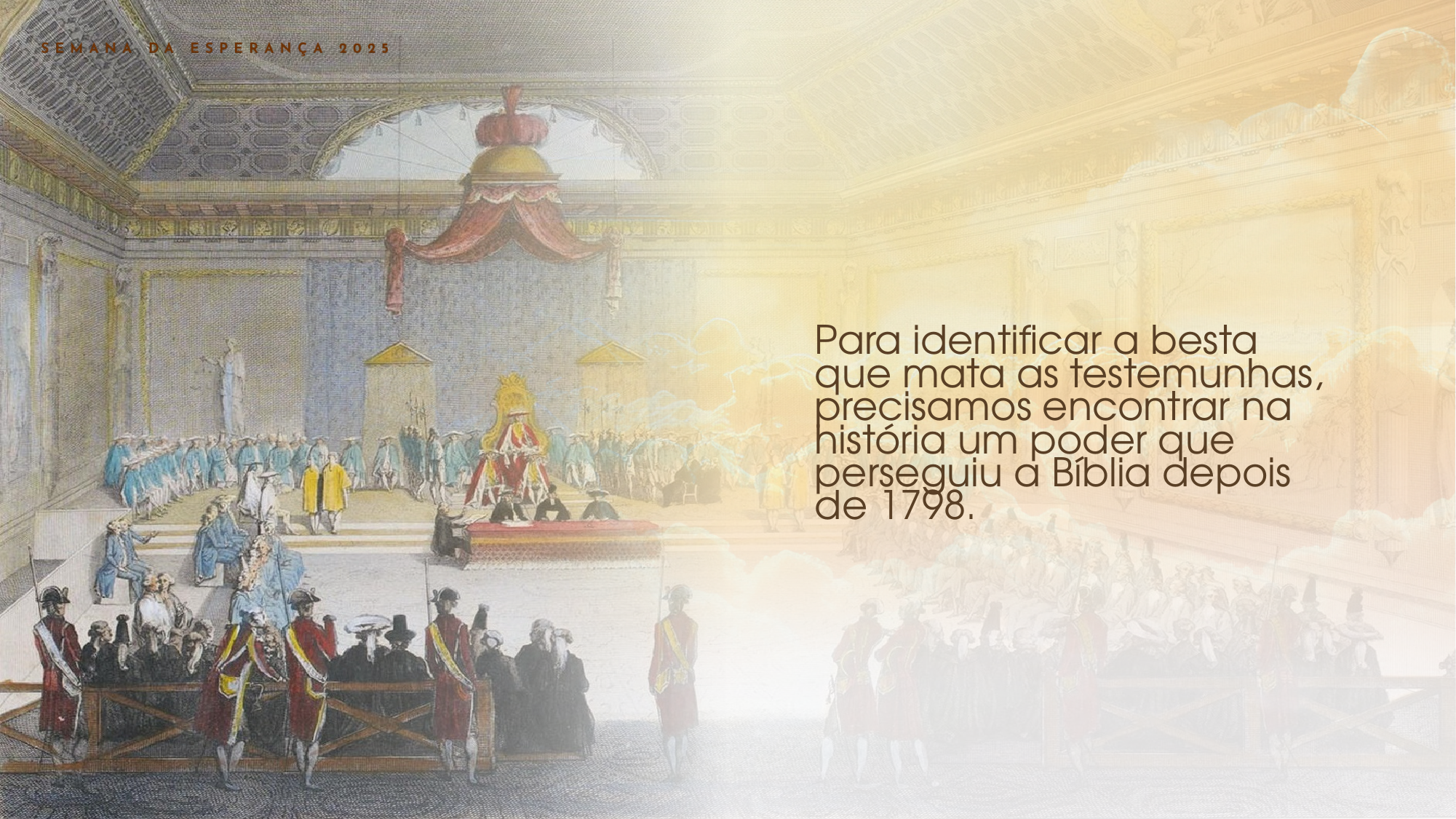

Para identificar a besta que mata as testemunhas, precisamos encontrar na história um poder que perseguiu a Bíblia depois de 1798.